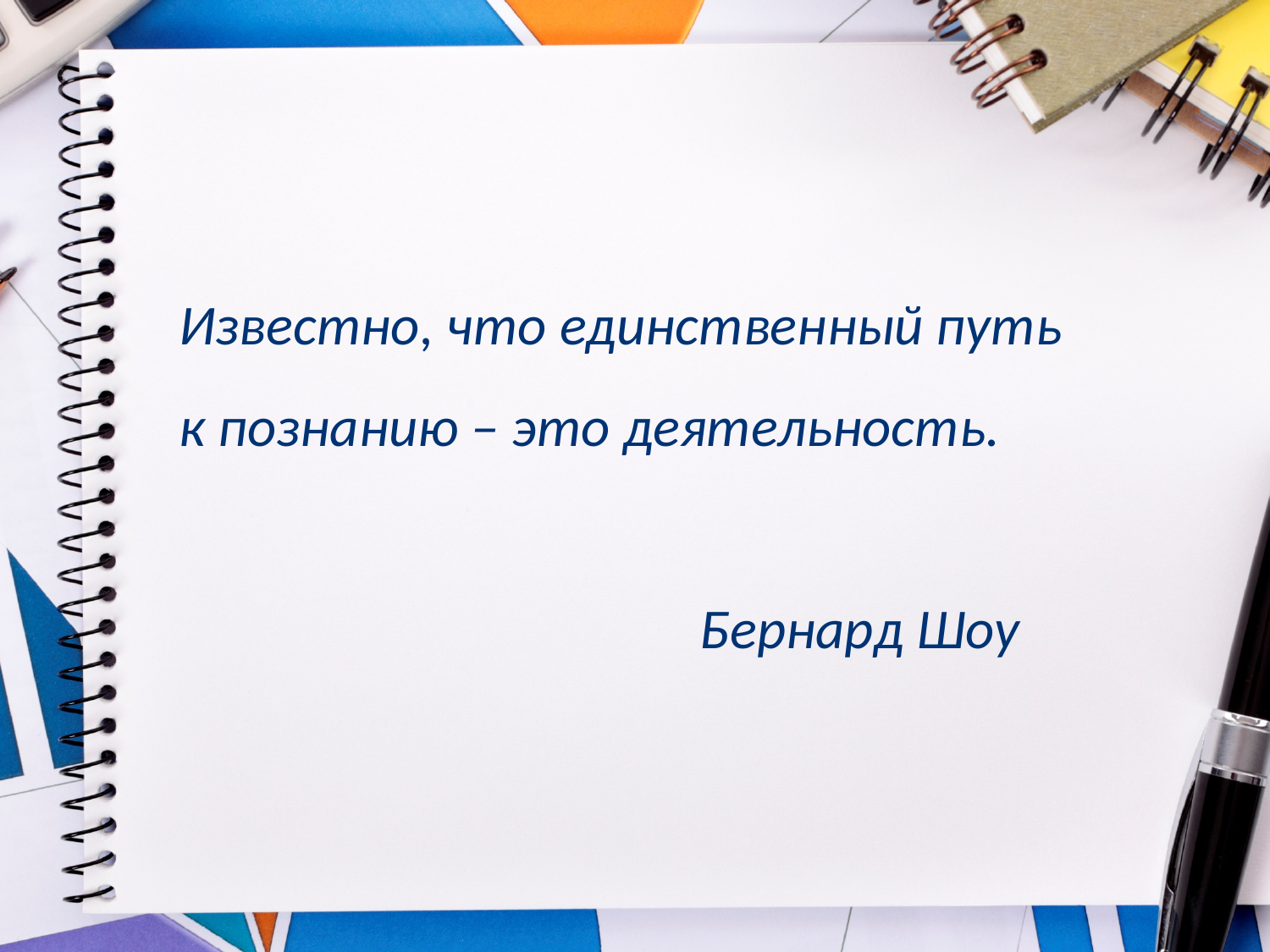

# Известно, что единственный путь к познанию – это деятельность. Бернард Шоу